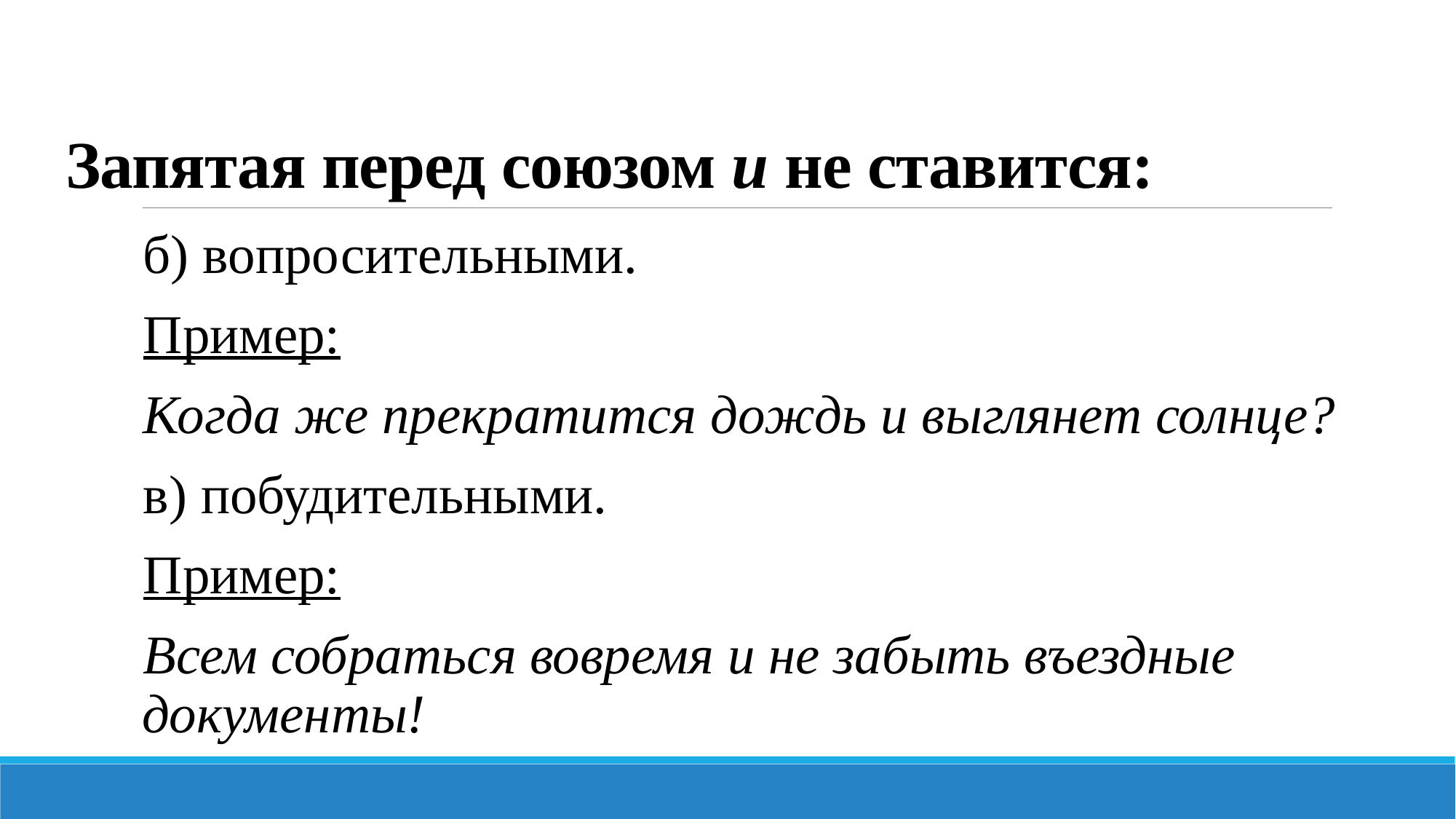

# Запятая перед союзом и не ставится:
б) вопросительными.
Пример:
Когда же прекратится дождь и выглянет солнце?
в) побудительными.
Пример:
Всем собраться вовремя и не забыть въездные документы!